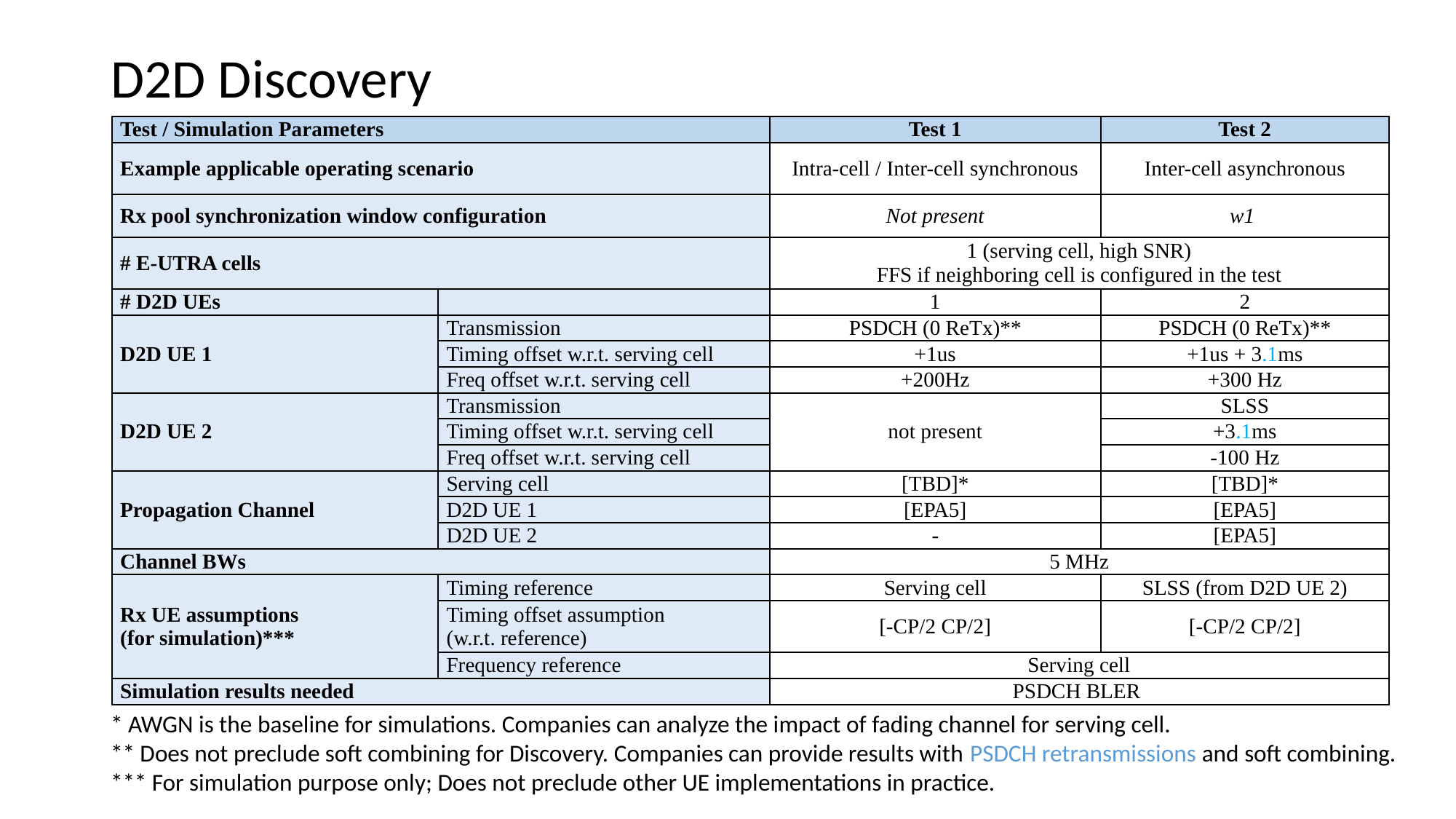

# D2D Discovery
| Test / Simulation Parameters |  | Test 1 | Test 2 |
| --- | --- | --- | --- |
| Example applicable operating scenario |  | Intra-cell / Inter-cell synchronous | Inter-cell asynchronous |
| Rx pool synchronization window configuration |  | Not present | w1 |
| # E-UTRA cells |  | 1 (serving cell, high SNR) FFS if neighboring cell is configured in the test |  |
| # D2D UEs |  | 1 | 2 |
| D2D UE 1 | Transmission | PSDCH (0 ReTx)\*\* | PSDCH (0 ReTx)\*\* |
|  | Timing offset w.r.t. serving cell | +1us | +1us + 3.1ms |
|  | Freq offset w.r.t. serving cell | +200Hz | +300 Hz |
| D2D UE 2 | Transmission | not present | SLSS |
|  | Timing offset w.r.t. serving cell |  | +3.1ms |
|  | Freq offset w.r.t. serving cell |  | -100 Hz |
| Propagation Channel | Serving cell | [TBD]\* | [TBD]\* |
|  | D2D UE 1 | [EPA5] | [EPA5] |
|  | D2D UE 2 | - | [EPA5] |
| Channel BWs |  | 5 MHz |  |
| Rx UE assumptions (for simulation)\*\*\* | Timing reference | Serving cell | SLSS (from D2D UE 2) |
|  | Timing offset assumption (w.r.t. reference) | [-CP/2 CP/2] | [-CP/2 CP/2] |
|  | Frequency reference | Serving cell |  |
| Simulation results needed |  | PSDCH BLER |  |
* AWGN is the baseline for simulations. Companies can analyze the impact of fading channel for serving cell.
** Does not preclude soft combining for Discovery. Companies can provide results with PSDCH retransmissions and soft combining.
*** For simulation purpose only; Does not preclude other UE implementations in practice.